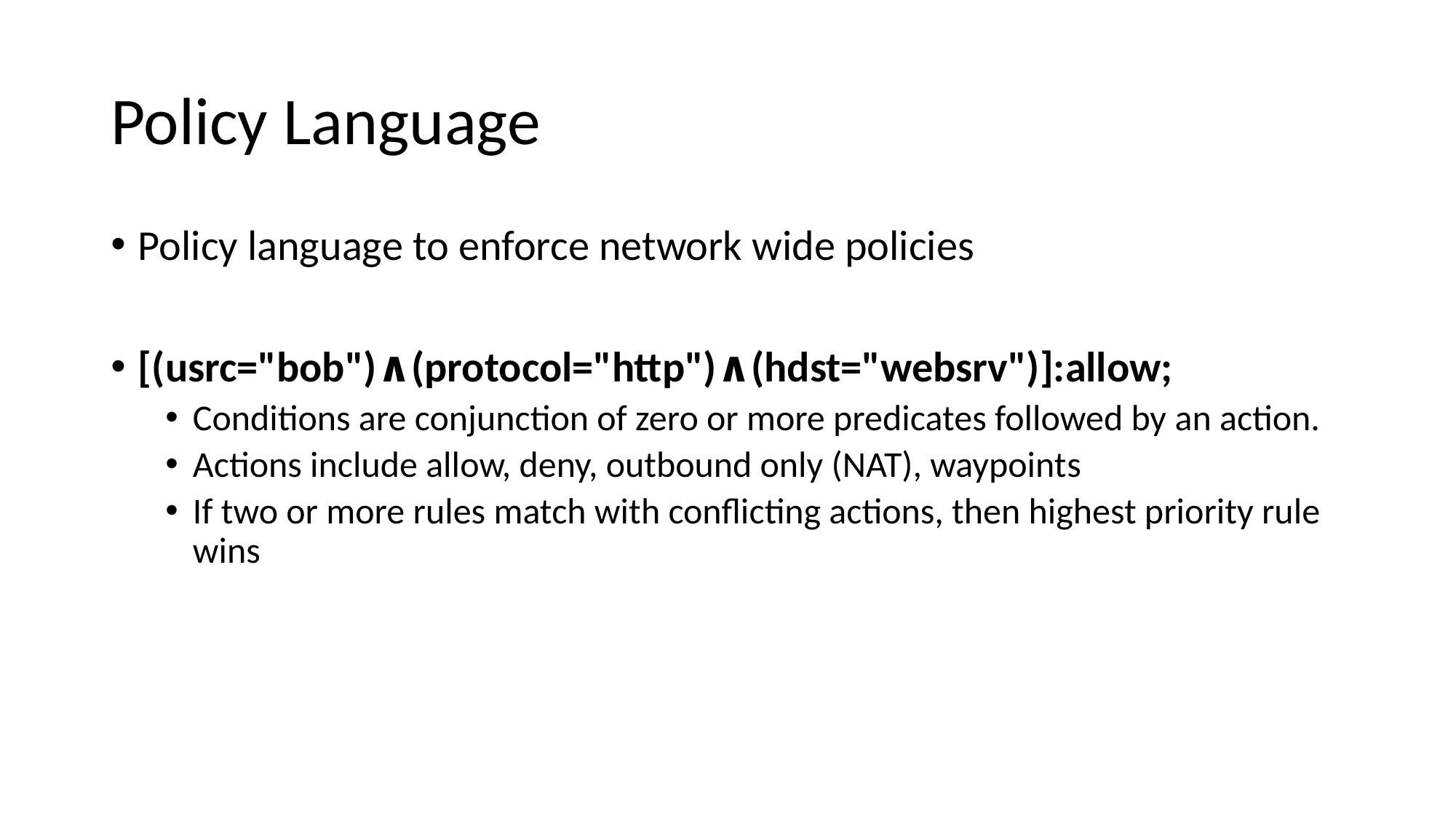

# Policy Language
Policy language to enforce network wide policies

[(usrc="bob")∧(protocol="http")∧(hdst="websrv")]:allow;
Conditions are conjunction of zero or more predicates followed by an action.
Actions include allow, deny, outbound only (NAT), waypoints
If two or more rules match with conflicting actions, then highest priority rule wins